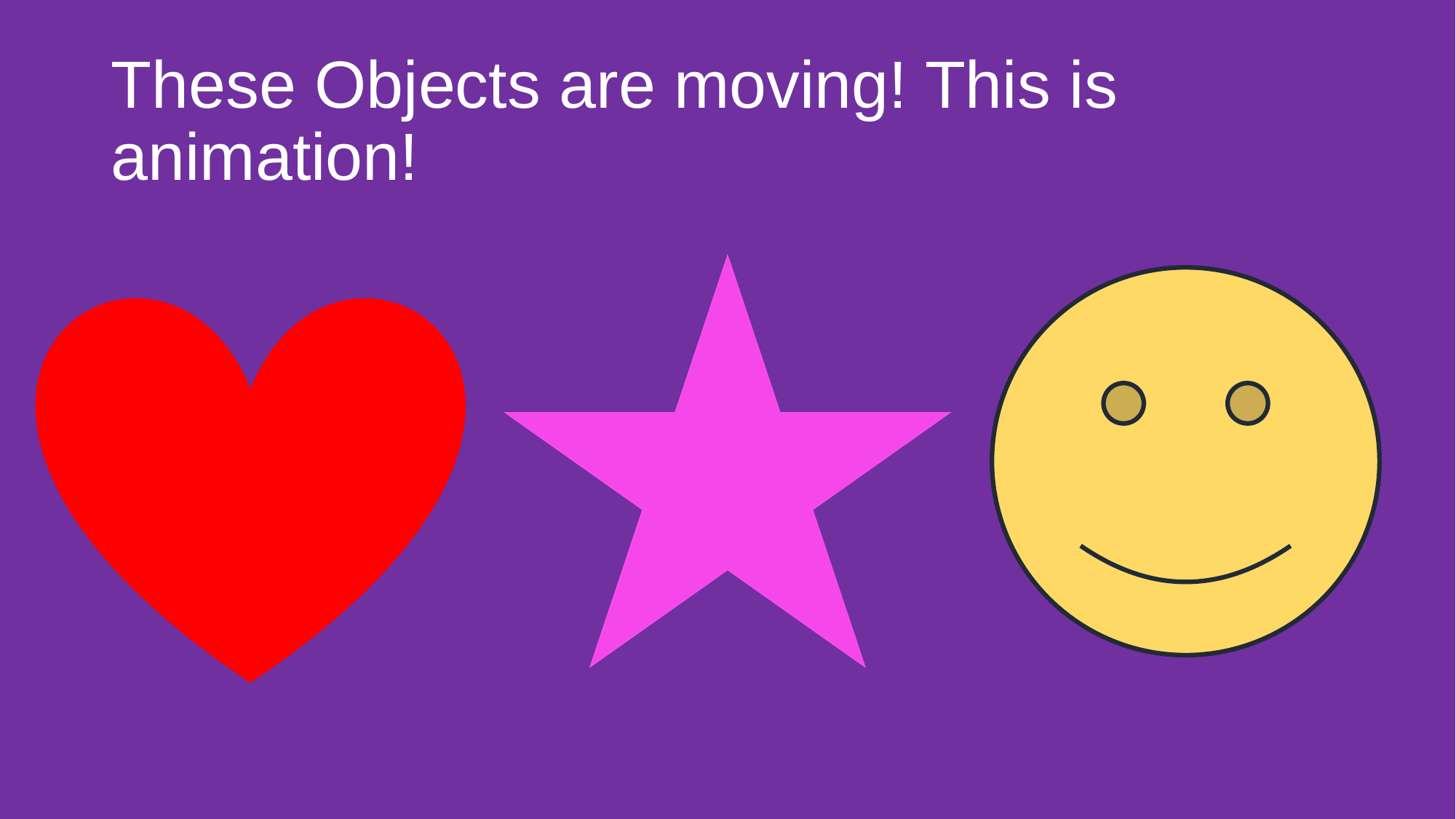

# These Objects are moving! This is animation!